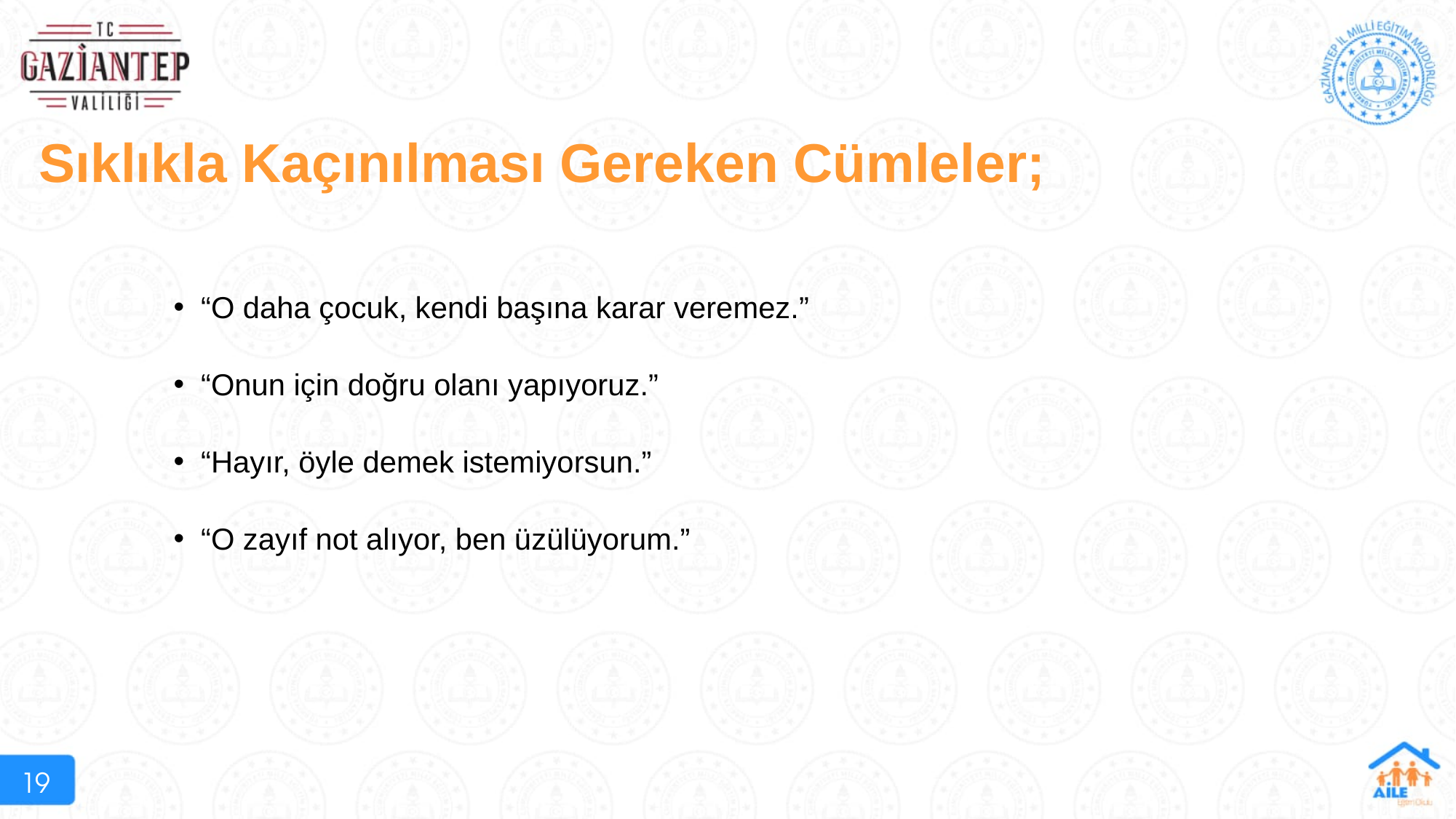

Sıklıkla Kaçınılması Gereken Cümleler;
“O daha çocuk, kendi başına karar veremez.”
“Onun için doğru olanı yapıyoruz.”
“Hayır, öyle demek istemiyorsun.”
“O zayıf not alıyor, ben üzülüyorum.”
19